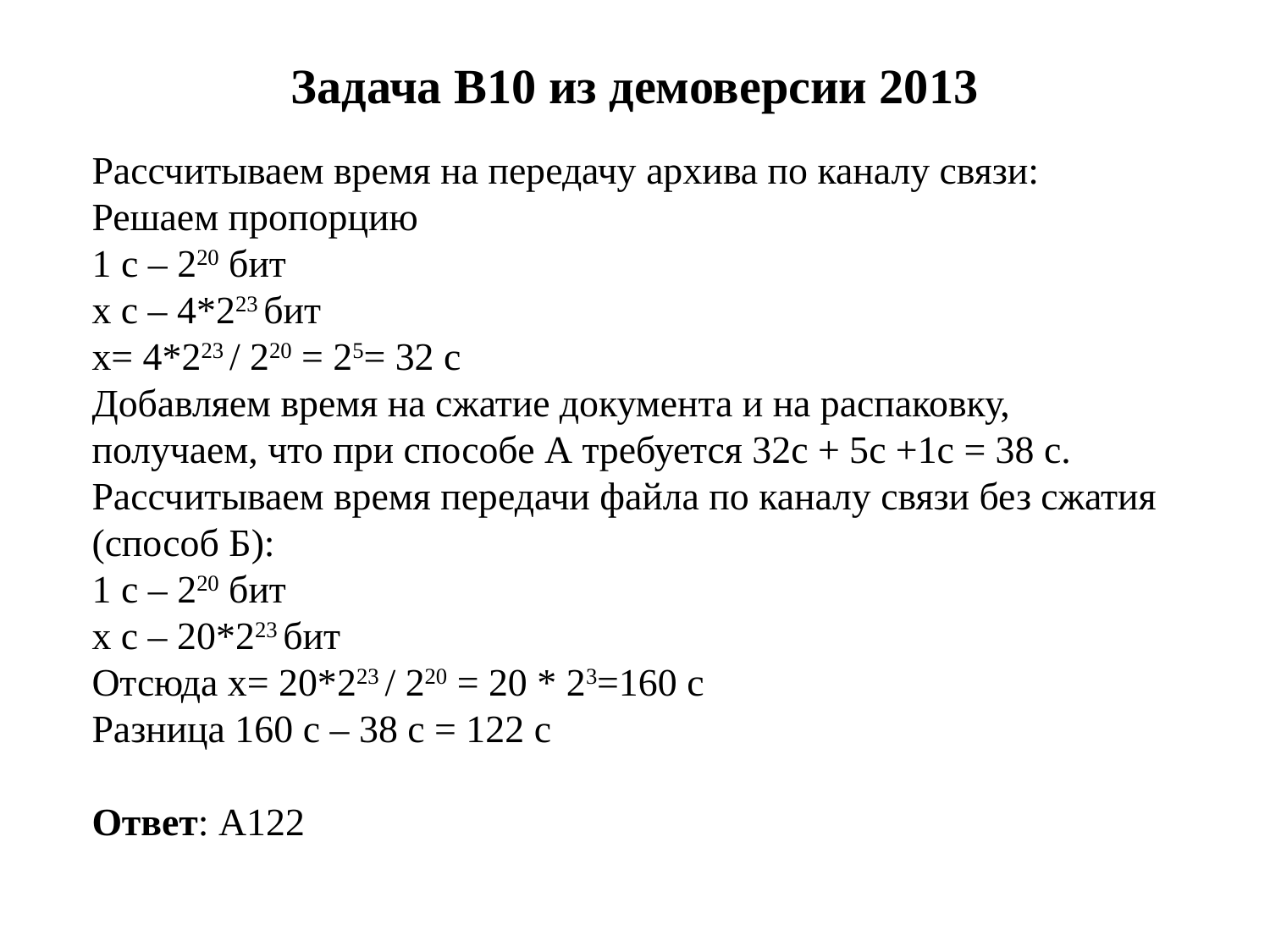

# Задача B10 из демоверсии 2013
Рассчитываем время на передачу архива по каналу связи:
Решаем пропорцию
1 с – 220 бит
x с – 4*223 бит
x= 4*223 / 220 = 25= 32 с
Добавляем время на сжатие документа и на распаковку, получаем, что при способе А требуется 32с + 5с +1с = 38 с.
Рассчитываем время передачи файла по каналу связи без сжатия (способ Б):
1 с – 220 бит
x с – 20*223 бит
Отсюда x= 20*223 / 220 = 20 * 23=160 с
Разница 160 с – 38 с = 122 с

Ответ: А122